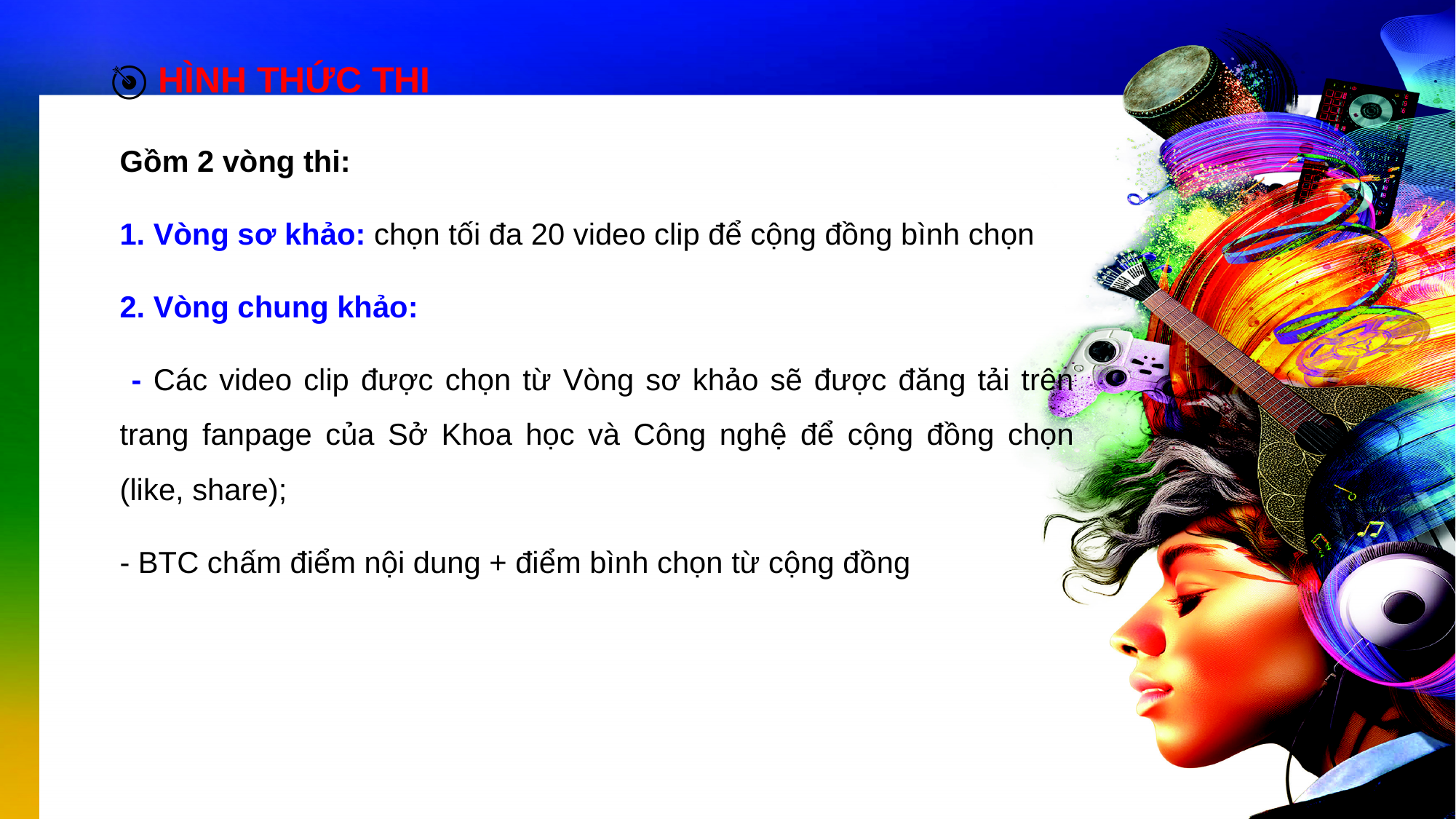

# 🎯 HÌNH THỨC THI
Gồm 2 vòng thi:
1. Vòng sơ khảo: chọn tối đa 20 video clip để cộng đồng bình chọn
2. Vòng chung khảo:
 - Các video clip được chọn từ Vòng sơ khảo sẽ được đăng tải trên trang fanpage của Sở Khoa học và Công nghệ để cộng đồng chọn (like, share);
- BTC chấm điểm nội dung + điểm bình chọn từ cộng đồng